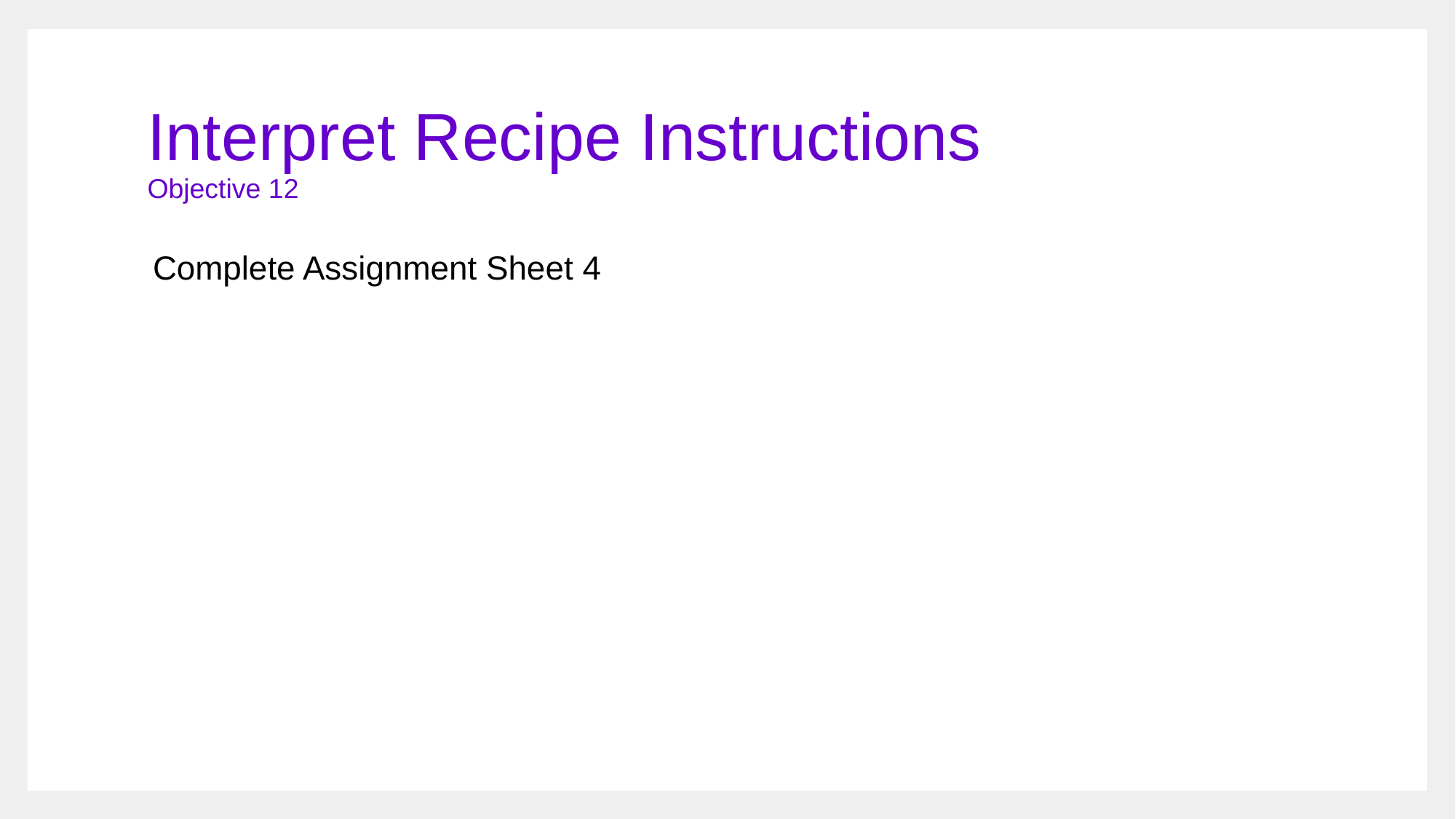

# Interpret Recipe Instructions Objective 12
Complete Assignment Sheet 4